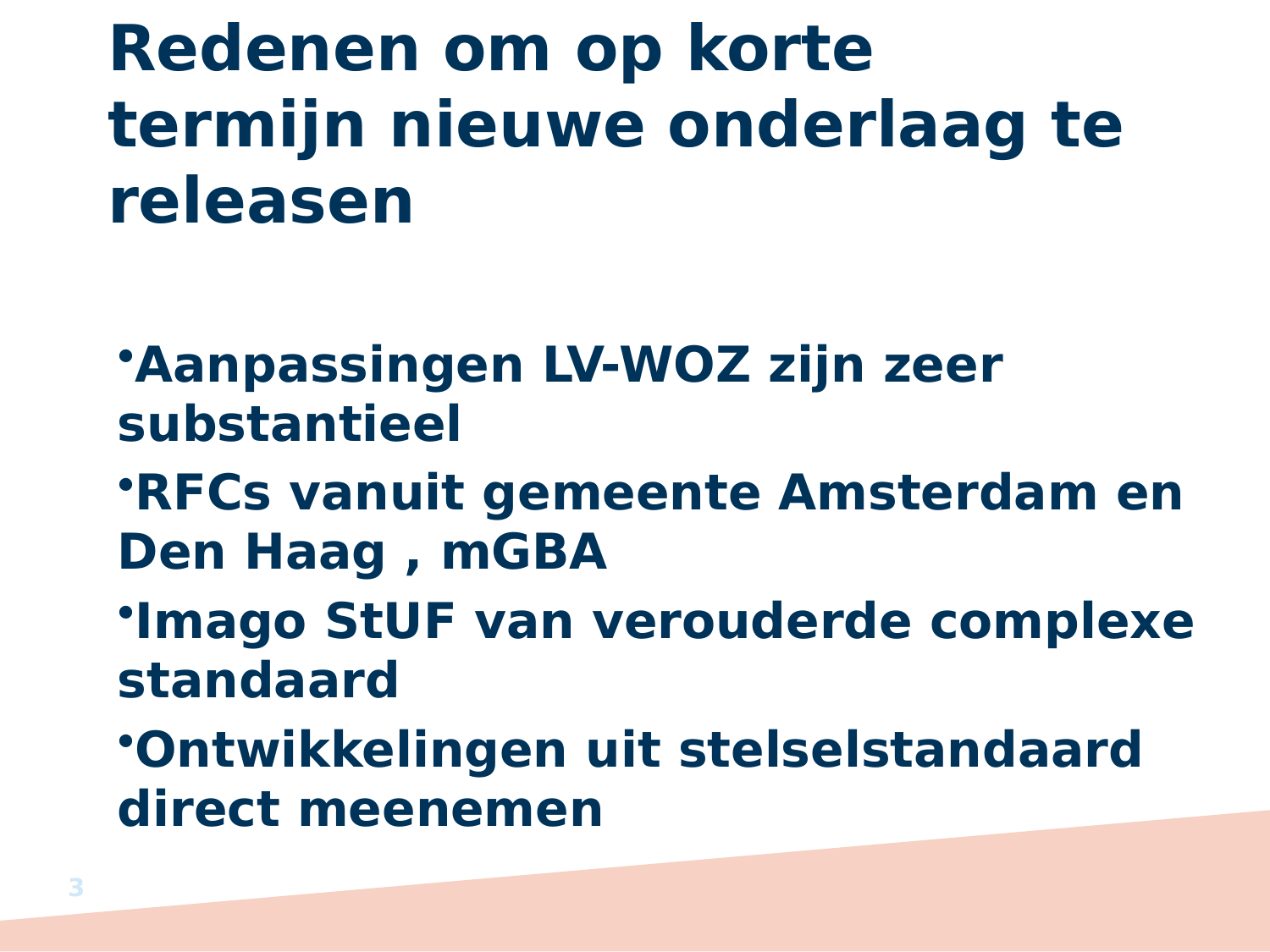

# Redenen om op korte termijn nieuwe onderlaag te releasen
Aanpassingen LV-WOZ zijn zeer substantieel
RFCs vanuit gemeente Amsterdam en Den Haag , mGBA
Imago StUF van verouderde complexe standaard
Ontwikkelingen uit stelselstandaard direct meenemen
3